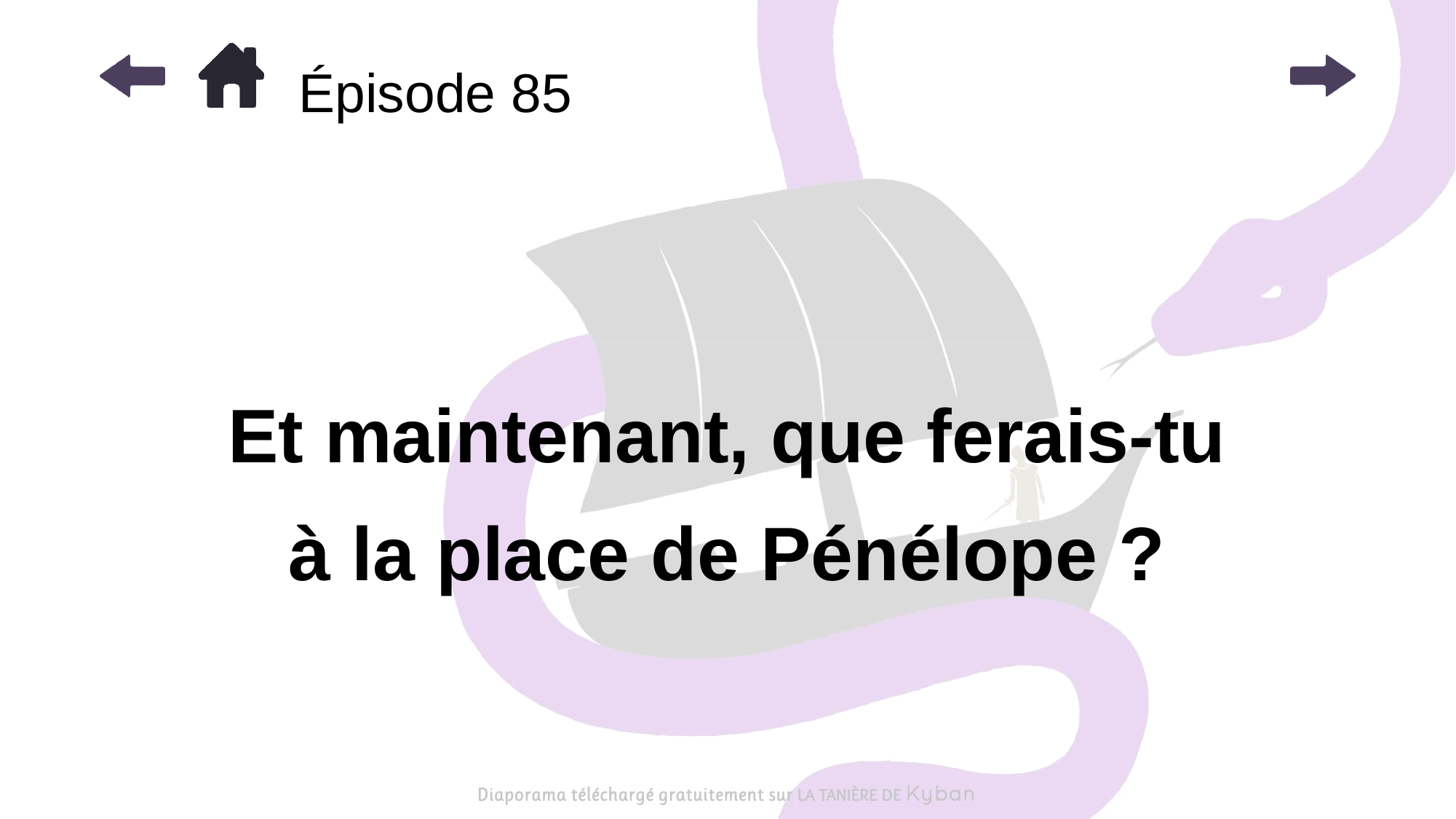

# Épisode 85
Et maintenant, que ferais-tu
à la place de Pénélope ?